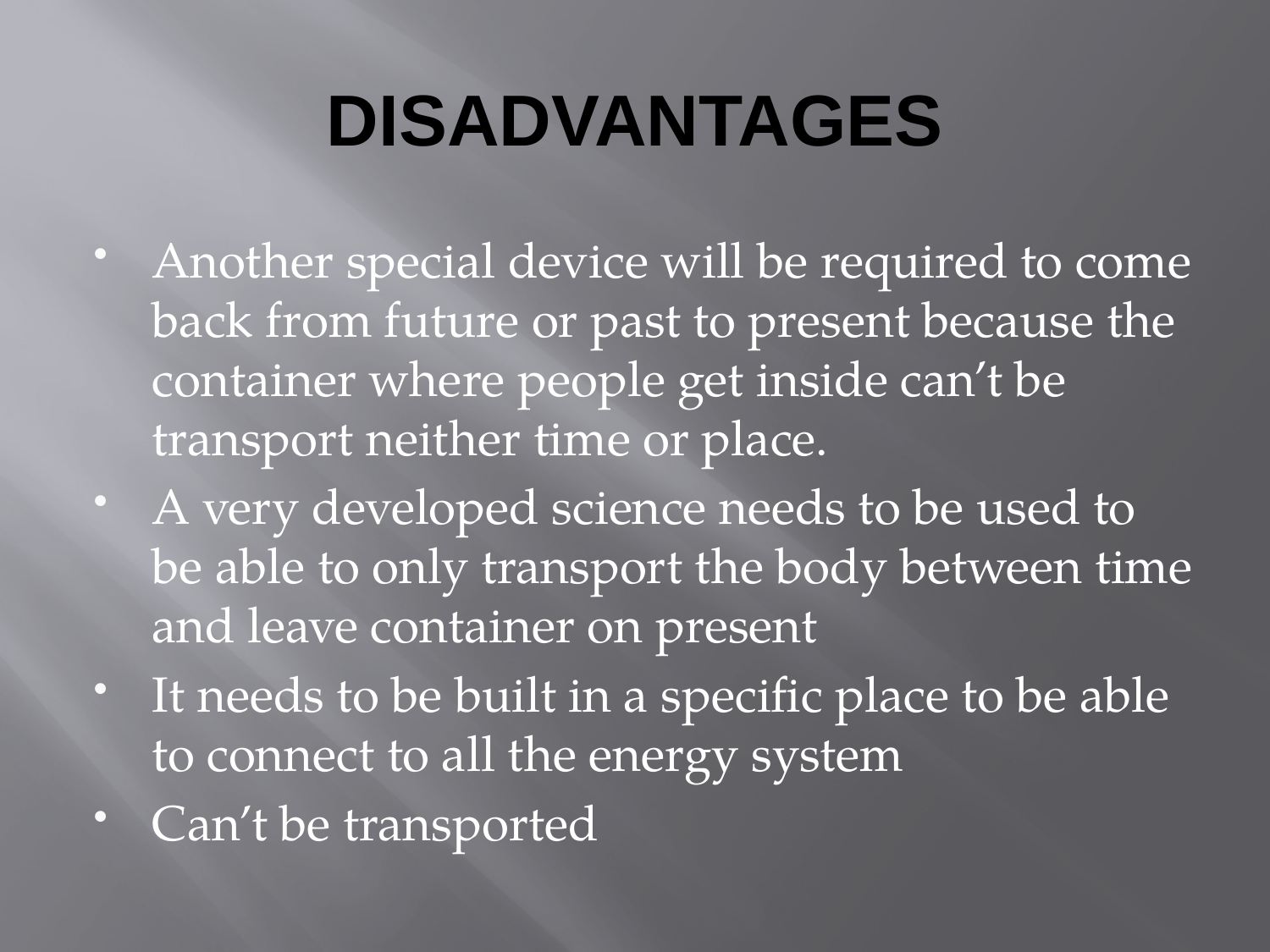

# DISADVANTAGES
Another special device will be required to come back from future or past to present because the container where people get inside can’t be transport neither time or place.
A very developed science needs to be used to be able to only transport the body between time and leave container on present
It needs to be built in a specific place to be able to connect to all the energy system
Can’t be transported